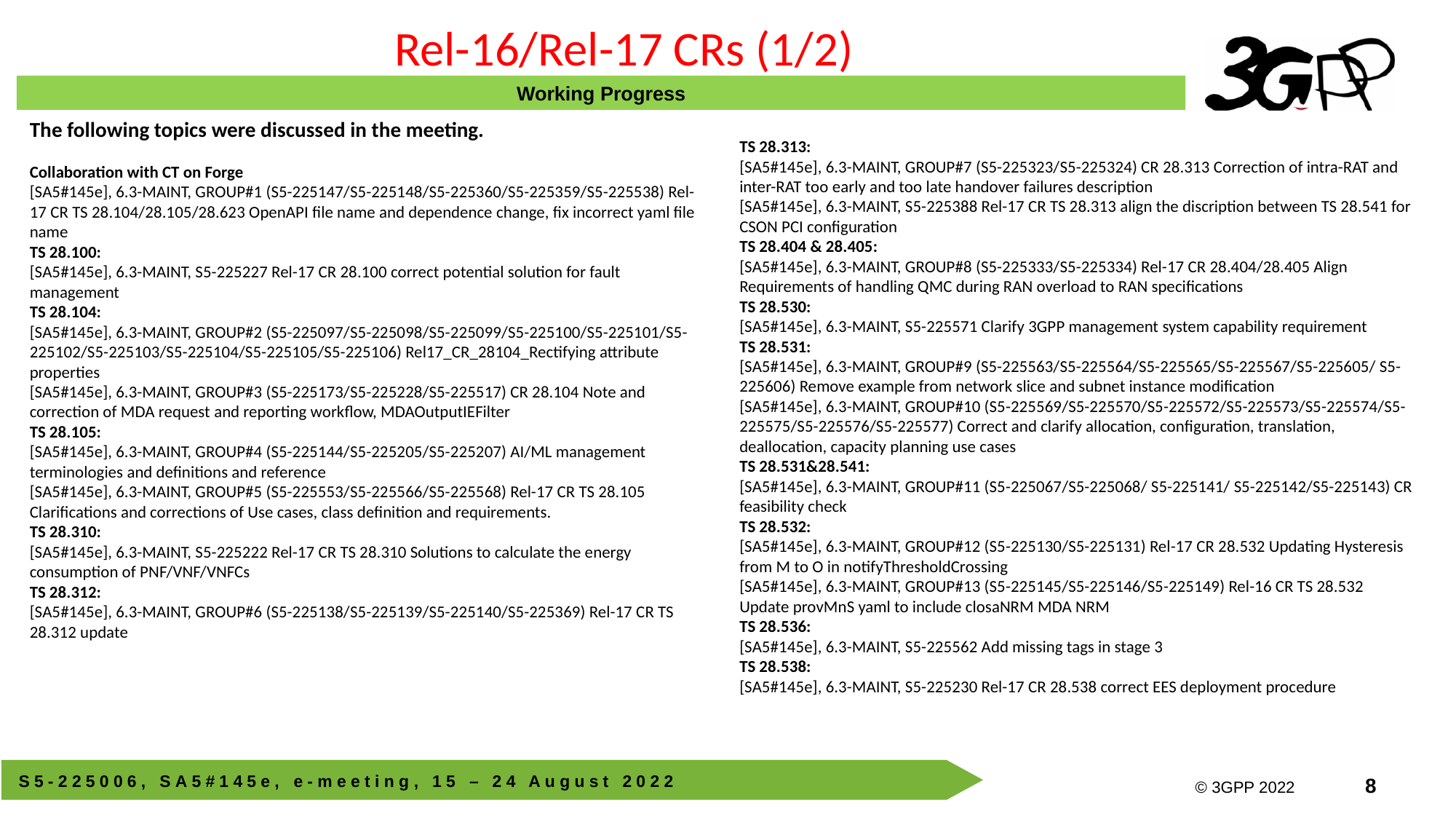

Rel-16/Rel-17 CRs (1/2)
Working Progress
The following topics were discussed in the meeting.

Collaboration with CT on Forge
[SA5#145e], 6.3-MAINT, GROUP#1 (S5-225147/S5-225148/S5-225360/S5-225359/S5-225538) Rel-17 CR TS 28.104/28.105/28.623 OpenAPI file name and dependence change, fix incorrect yaml file name
TS 28.100:
[SA5#145e], 6.3-MAINT, S5-225227 Rel-17 CR 28.100 correct potential solution for fault management
TS 28.104:
[SA5#145e], 6.3-MAINT, GROUP#2 (S5-225097/S5-225098/S5-225099/S5-225100/S5-225101/S5-225102/S5-225103/S5-225104/S5-225105/S5-225106) Rel17_CR_28104_Rectifying attribute properties
[SA5#145e], 6.3-MAINT, GROUP#3 (S5-225173/S5-225228/S5-225517) CR 28.104 Note and correction of MDA request and reporting workflow, MDAOutputIEFilter
TS 28.105:
[SA5#145e], 6.3-MAINT, GROUP#4 (S5-225144/S5-225205/S5-225207) AI/ML management terminologies and definitions and reference
[SA5#145e], 6.3-MAINT, GROUP#5 (S5-225553/S5-225566/S5-225568) Rel-17 CR TS 28.105 Clarifications and corrections of Use cases, class definition and requirements.
TS 28.310:
[SA5#145e], 6.3-MAINT, S5-225222 Rel-17 CR TS 28.310 Solutions to calculate the energy consumption of PNF/VNF/VNFCs
TS 28.312:
[SA5#145e], 6.3-MAINT, GROUP#6 (S5-225138/S5-225139/S5-225140/S5-225369) Rel-17 CR TS 28.312 update

TS 28.313:
[SA5#145e], 6.3-MAINT, GROUP#7 (S5-225323/S5-225324) CR 28.313 Correction of intra-RAT and inter-RAT too early and too late handover failures description
[SA5#145e], 6.3-MAINT, S5-225388 Rel-17 CR TS 28.313 align the discription between TS 28.541 for CSON PCI configuration
TS 28.404 & 28.405:
[SA5#145e], 6.3-MAINT, GROUP#8 (S5-225333/S5-225334) Rel-17 CR 28.404/28.405 Align Requirements of handling QMC during RAN overload to RAN specifications
TS 28.530:
[SA5#145e], 6.3-MAINT, S5-225571 Clarify 3GPP management system capability requirement
TS 28.531:
[SA5#145e], 6.3-MAINT, GROUP#9 (S5-225563/S5-225564/S5-225565/S5-225567/S5-225605/ S5-225606) Remove example from network slice and subnet instance modification
[SA5#145e], 6.3-MAINT, GROUP#10 (S5-225569/S5-225570/S5-225572/S5-225573/S5-225574/S5-225575/S5-225576/S5-225577) Correct and clarify allocation, configuration, translation, deallocation, capacity planning use cases
TS 28.531&28.541:
[SA5#145e], 6.3-MAINT, GROUP#11 (S5-225067/S5-225068/ S5-225141/ S5-225142/S5-225143) CR feasibility check
TS 28.532:
[SA5#145e], 6.3-MAINT, GROUP#12 (S5-225130/S5-225131) Rel-17 CR 28.532 Updating Hysteresis from M to O in notifyThresholdCrossing
[SA5#145e], 6.3-MAINT, GROUP#13 (S5-225145/S5-225146/S5-225149) Rel-16 CR TS 28.532 Update provMnS yaml to include closaNRM MDA NRM
TS 28.536:
[SA5#145e], 6.3-MAINT, S5-225562 Add missing tags in stage 3
TS 28.538:
[SA5#145e], 6.3-MAINT, S5-225230 Rel-17 CR 28.538 correct EES deployment procedure